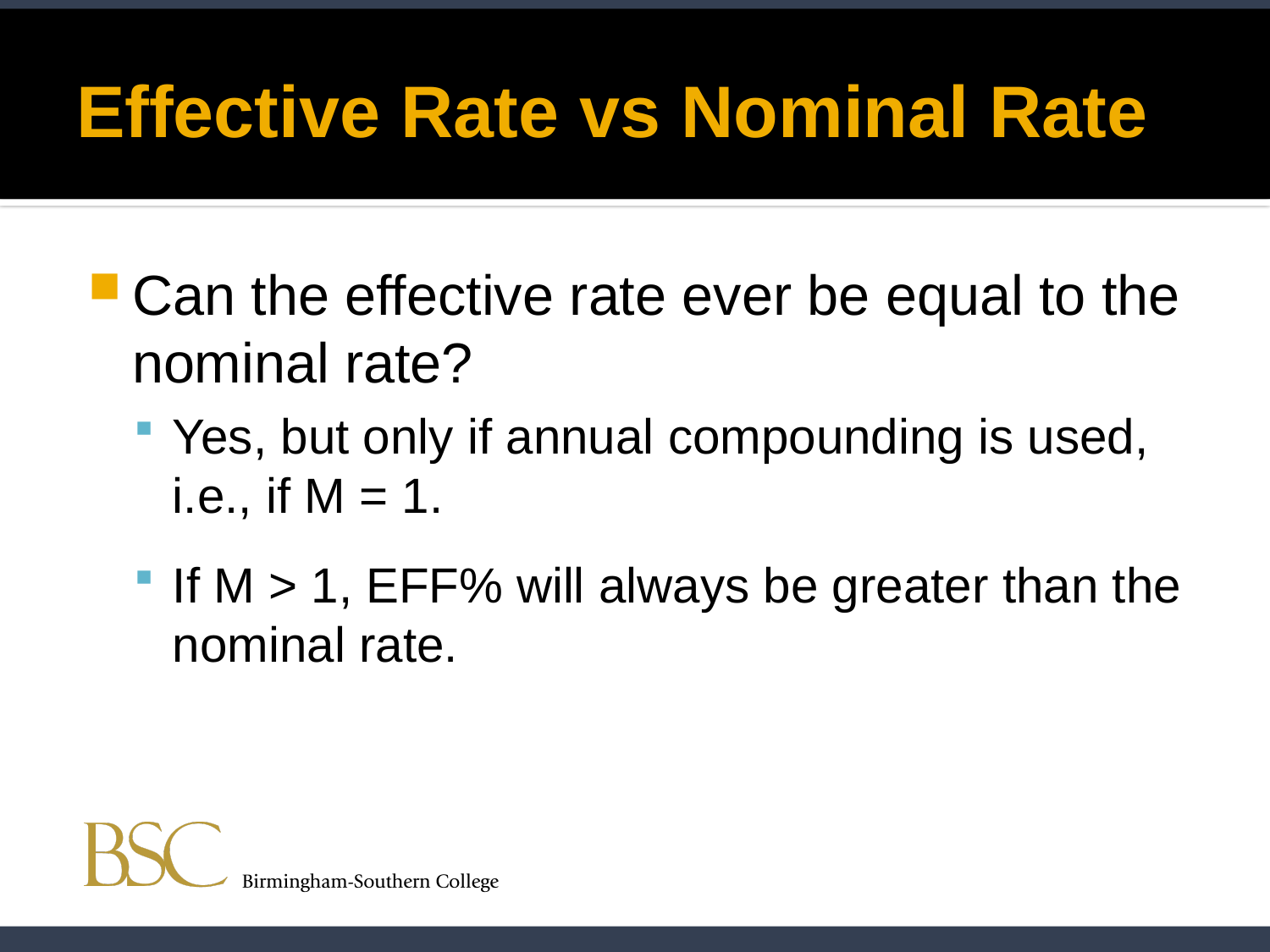

# Effective Rate vs Nominal Rate
Can the effective rate ever be equal to the nominal rate?
Yes, but only if annual compounding is used, i.e., if M = 1.
If M > 1, EFF% will always be greater than the nominal rate.